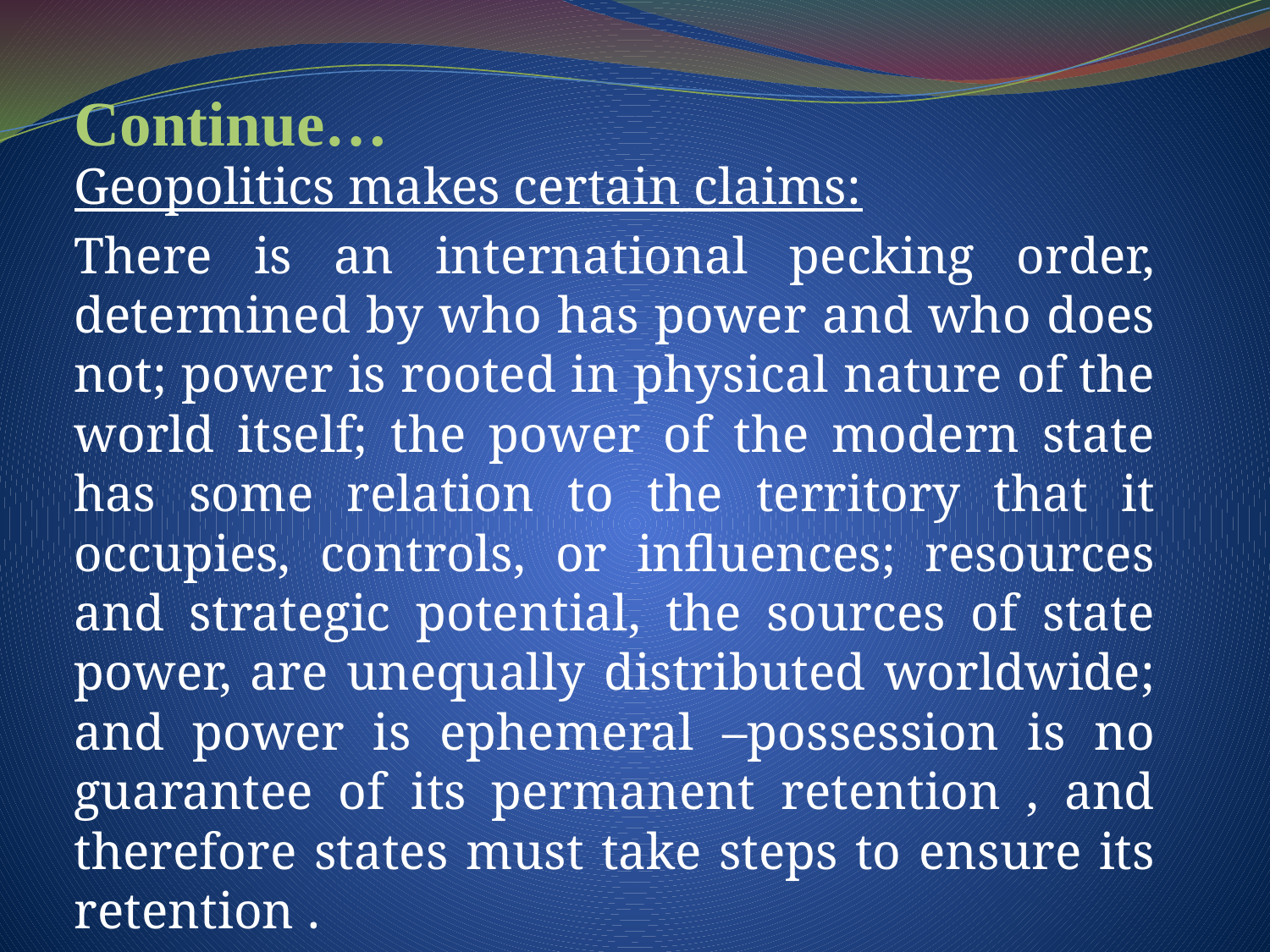

# Continue…
Geopolitics makes certain claims:
There is an international pecking order, determined by who has power and who does not; power is rooted in physical nature of the world itself; the power of the modern state has some relation to the territory that it occupies, controls, or influences; resources and strategic potential, the sources of state power, are unequally distributed worldwide; and power is ephemeral –possession is no guarantee of its permanent retention , and therefore states must take steps to ensure its retention .